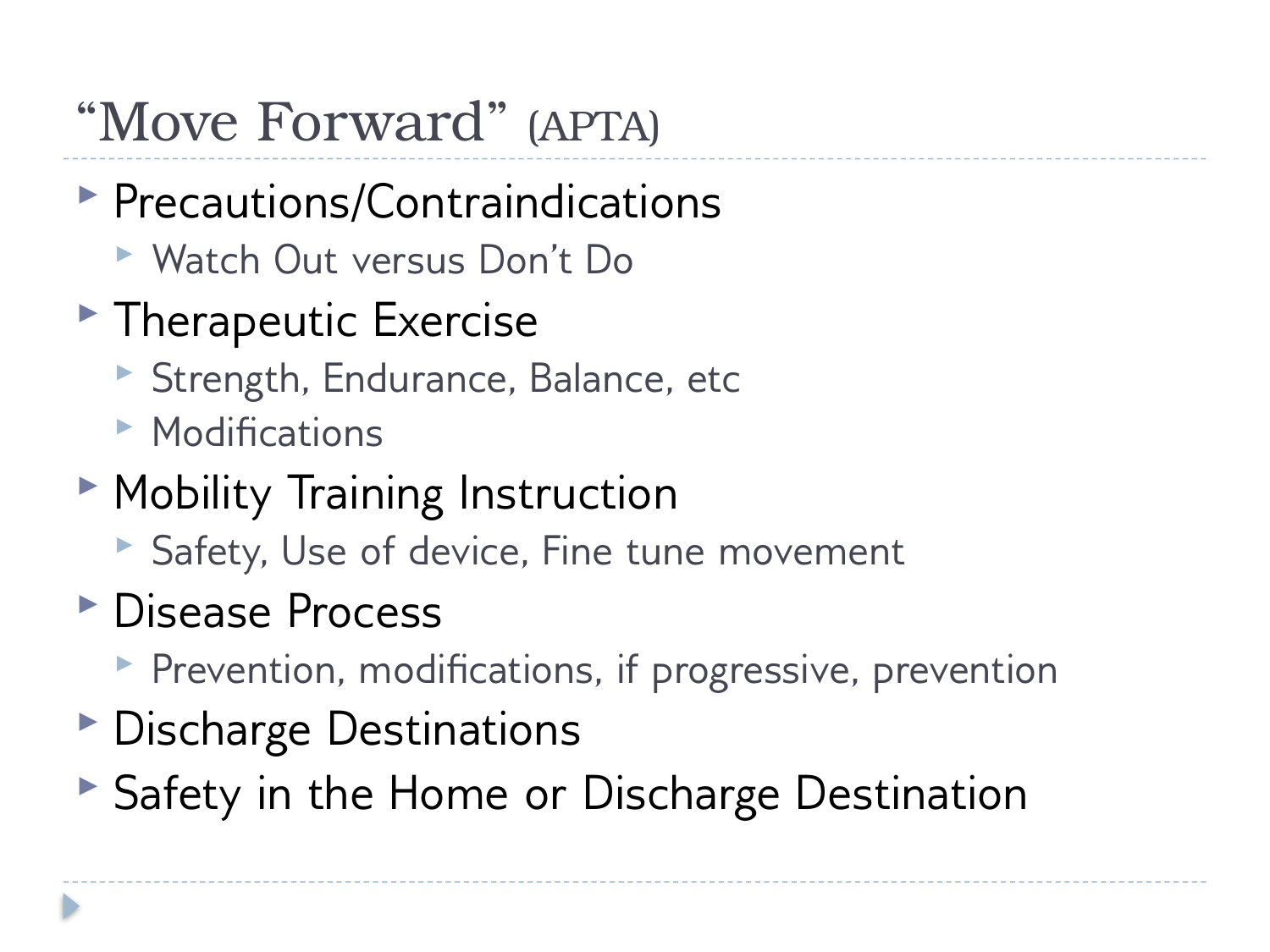

# “Move Forward” (APTA)
Precautions/Contraindications
Watch Out versus Don’t Do
Therapeutic Exercise
Strength, Endurance, Balance, etc
Modifications
Mobility Training Instruction
Safety, Use of device, Fine tune movement
Disease Process
Prevention, modifications, if progressive, prevention
Discharge Destinations
Safety in the Home or Discharge Destination